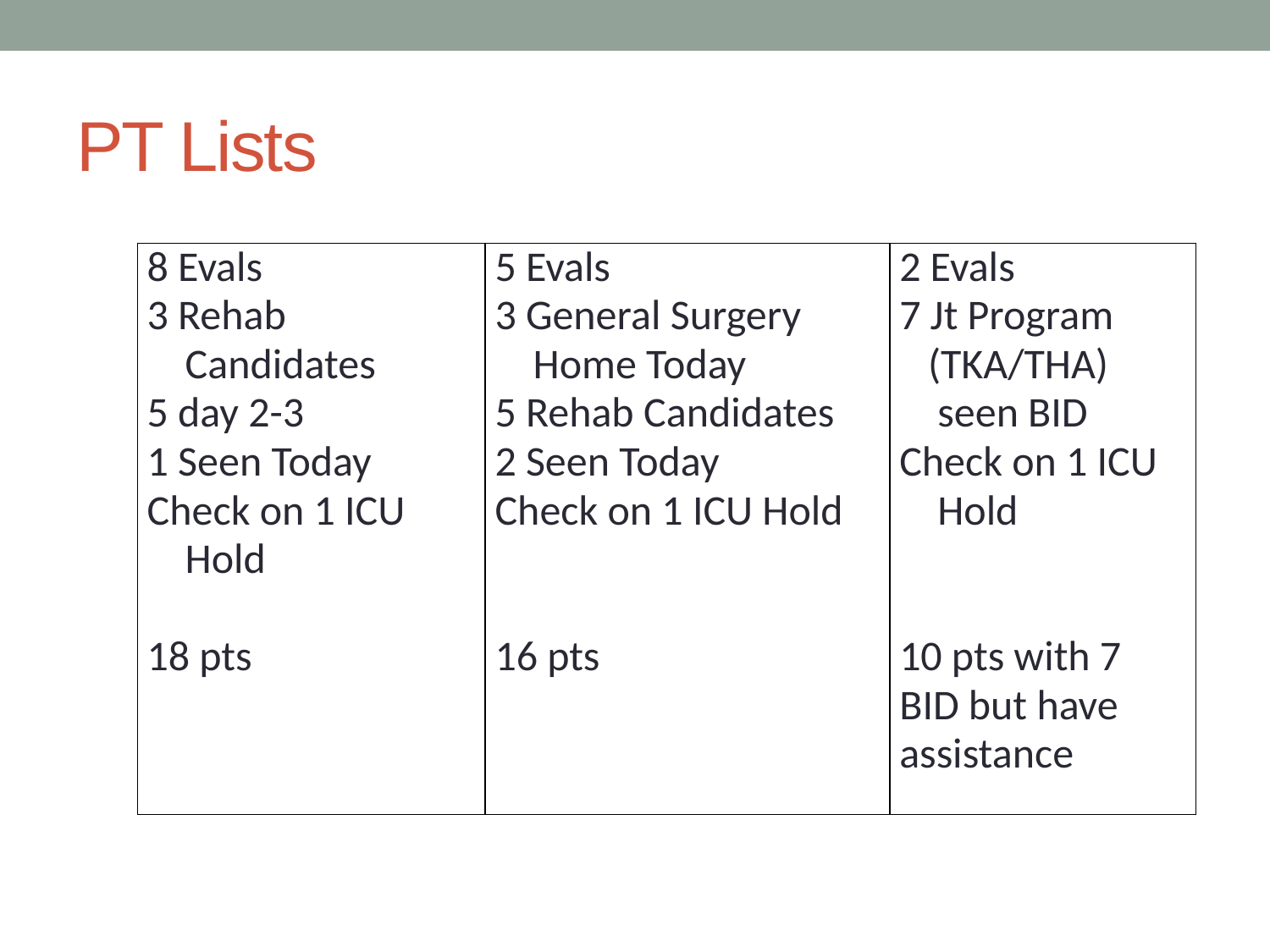

# PT Lists
| 8 Evals 3 Rehab Candidates 5 day 2-3 1 Seen Today Check on 1 ICU Hold   18 pts | 5 Evals 3 General Surgery Home Today 5 Rehab Candidates 2 Seen Today Check on 1 ICU Hold 16 pts | 2 Evals 7 Jt Program (TKA/THA) seen BID Check on 1 ICU Hold 10 pts with 7 BID but have assistance |
| --- | --- | --- |